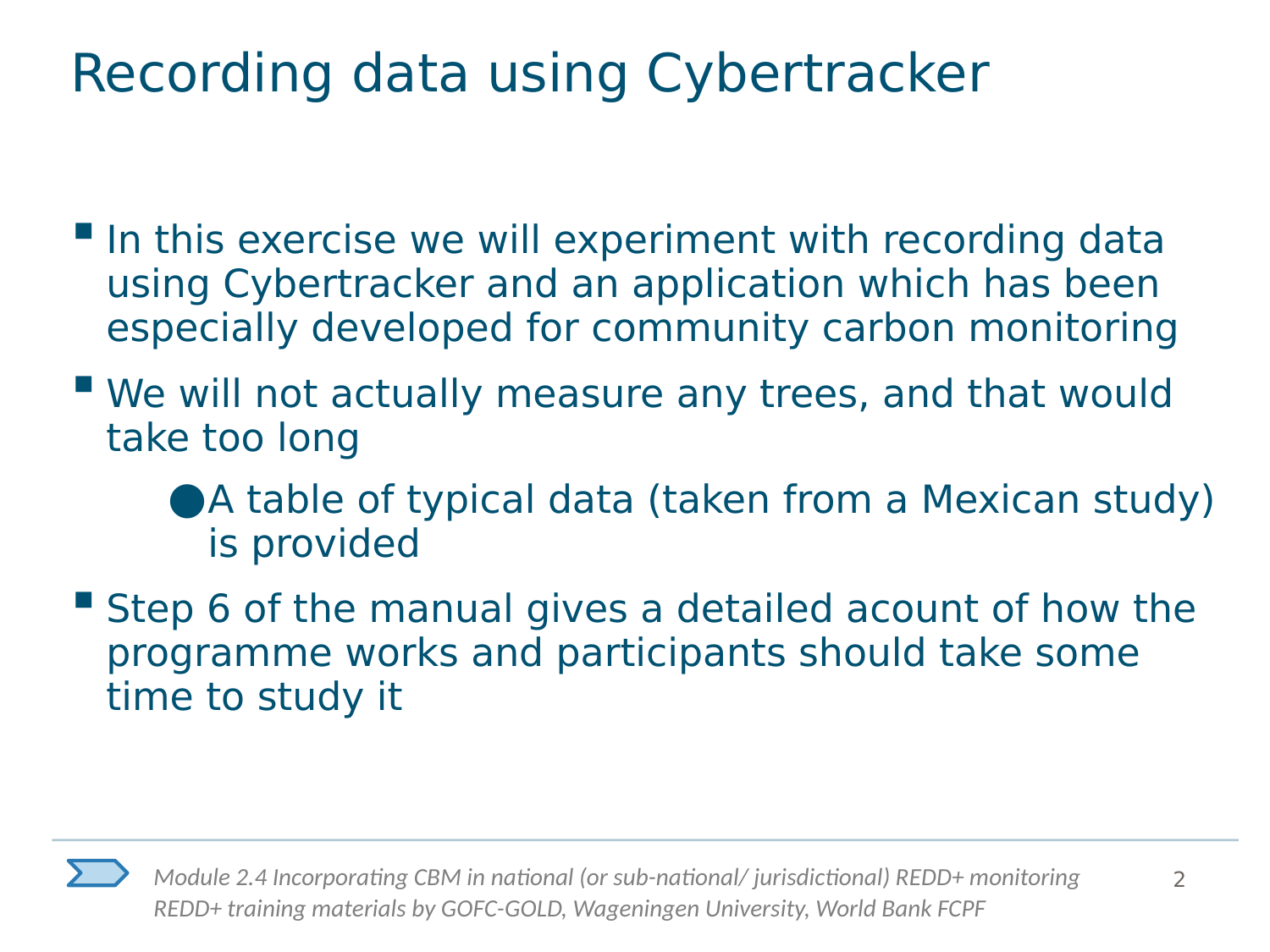

# Recording data using Cybertracker
In this exercise we will experiment with recording data using Cybertracker and an application which has been especially developed for community carbon monitoring
We will not actually measure any trees, and that would take too long
A table of typical data (taken from a Mexican study) is provided
Step 6 of the manual gives a detailed acount of how the programme works and participants should take some time to study it